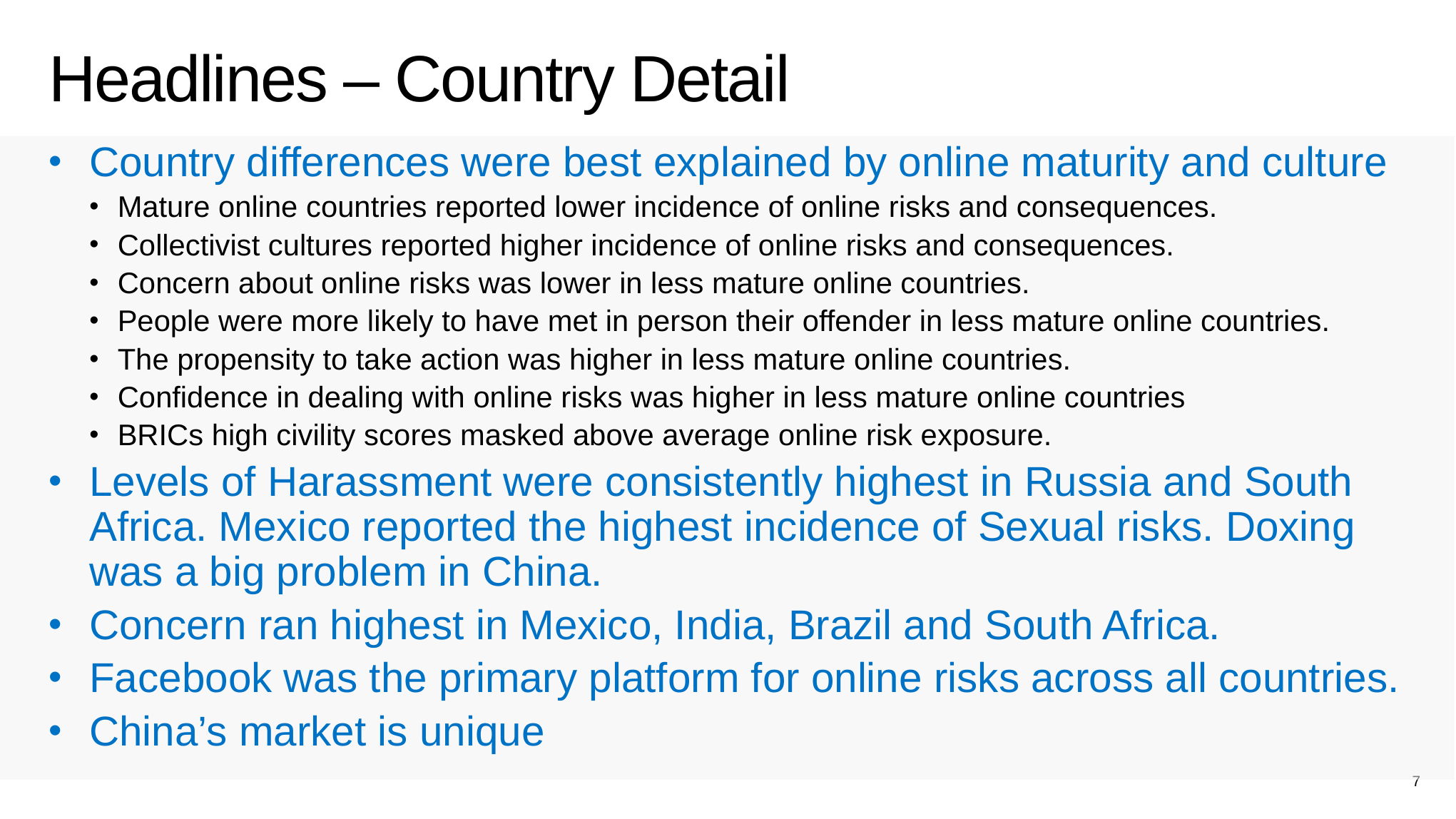

# Headlines – Country Detail
Country differences were best explained by online maturity and culture
Mature online countries reported lower incidence of online risks and consequences.
Collectivist cultures reported higher incidence of online risks and consequences.
Concern about online risks was lower in less mature online countries.
People were more likely to have met in person their offender in less mature online countries.
The propensity to take action was higher in less mature online countries.
Confidence in dealing with online risks was higher in less mature online countries
BRICs high civility scores masked above average online risk exposure.
Levels of Harassment were consistently highest in Russia and South Africa. Mexico reported the highest incidence of Sexual risks. Doxing was a big problem in China.
Concern ran highest in Mexico, India, Brazil and South Africa.
Facebook was the primary platform for online risks across all countries.
China’s market is unique

7